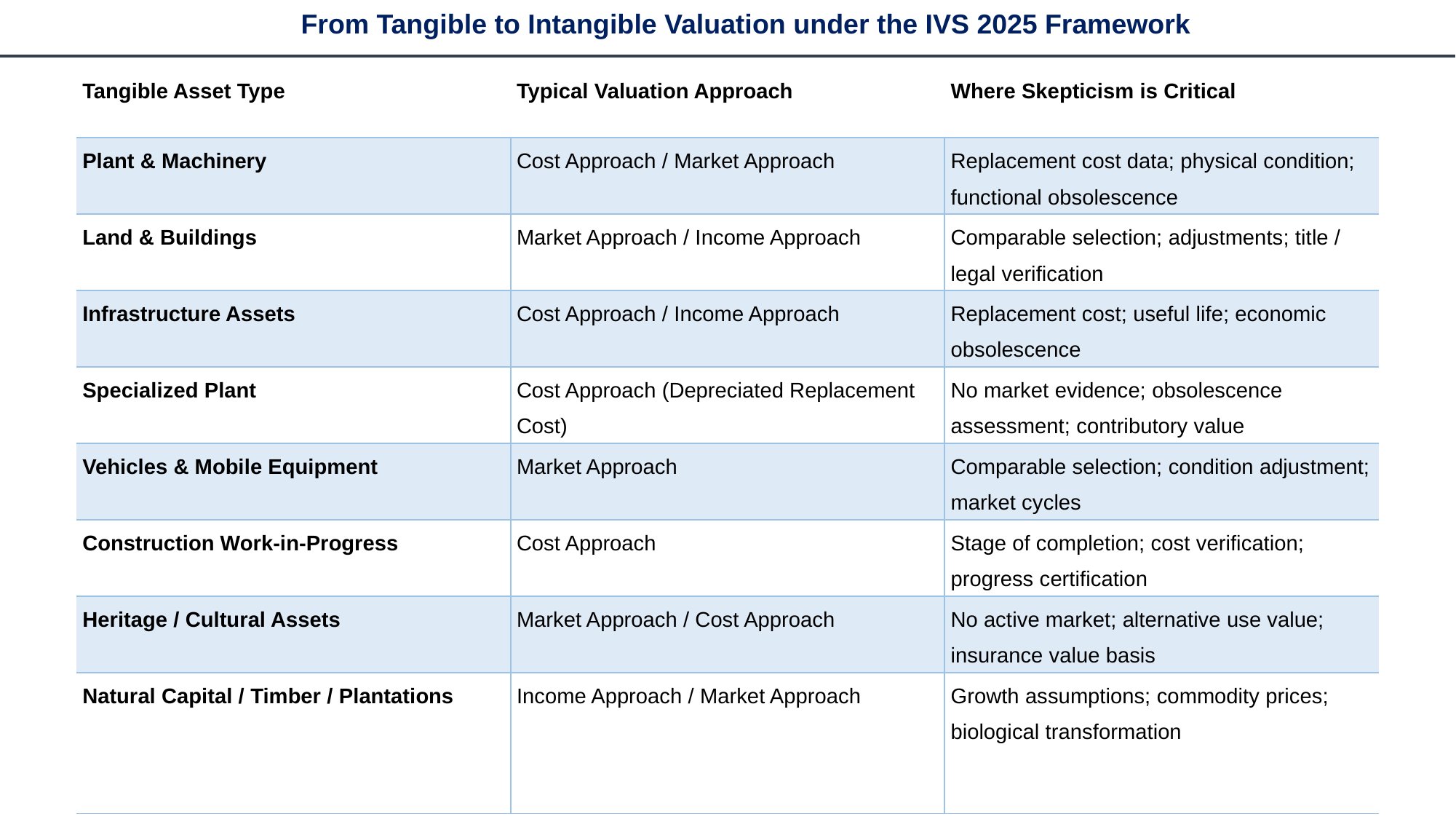

From Tangible to Intangible Valuation under the IVS 2025 Framework
| Tangible Asset Type | Typical Valuation Approach | Where Skepticism is Critical |
| --- | --- | --- |
| Plant & Machinery | Cost Approach / Market Approach | Replacement cost data; physical condition; functional obsolescence |
| Land & Buildings | Market Approach / Income Approach | Comparable selection; adjustments; title / legal verification |
| Infrastructure Assets | Cost Approach / Income Approach | Replacement cost; useful life; economic obsolescence |
| Specialized Plant | Cost Approach (Depreciated Replacement Cost) | No market evidence; obsolescence assessment; contributory value |
| Vehicles & Mobile Equipment | Market Approach | Comparable selection; condition adjustment; market cycles |
| Construction Work-in-Progress | Cost Approach | Stage of completion; cost verification; progress certification |
| Heritage / Cultural Assets | Market Approach / Cost Approach | No active market; alternative use value; insurance value basis |
| Natural Capital / Timber / Plantations | Income Approach / Market Approach | Growth assumptions; commodity prices; biological transformation |